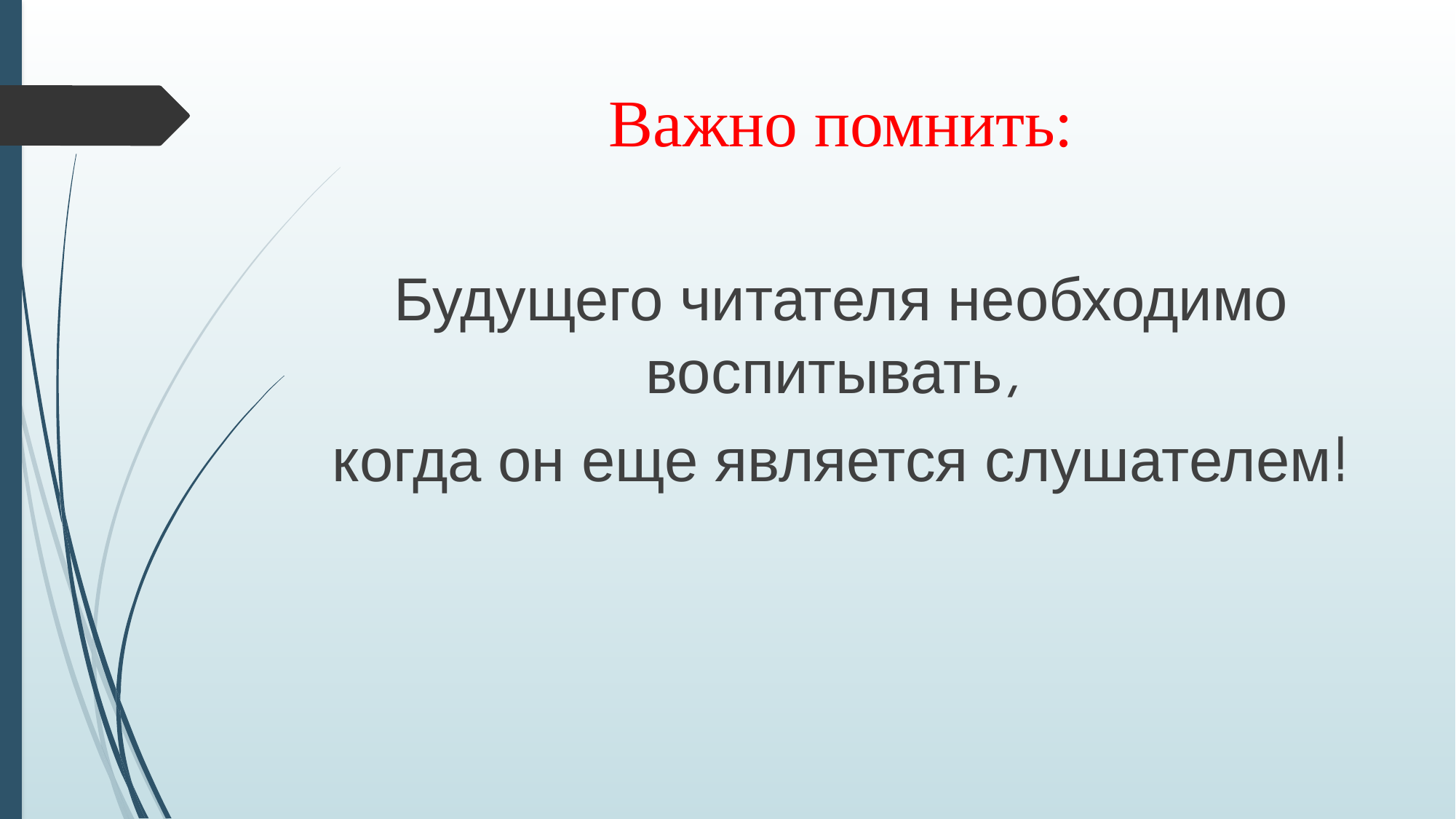

# Важно помнить:
Будущего читателя необходимо воспитывать,
когда он еще является слушателем!